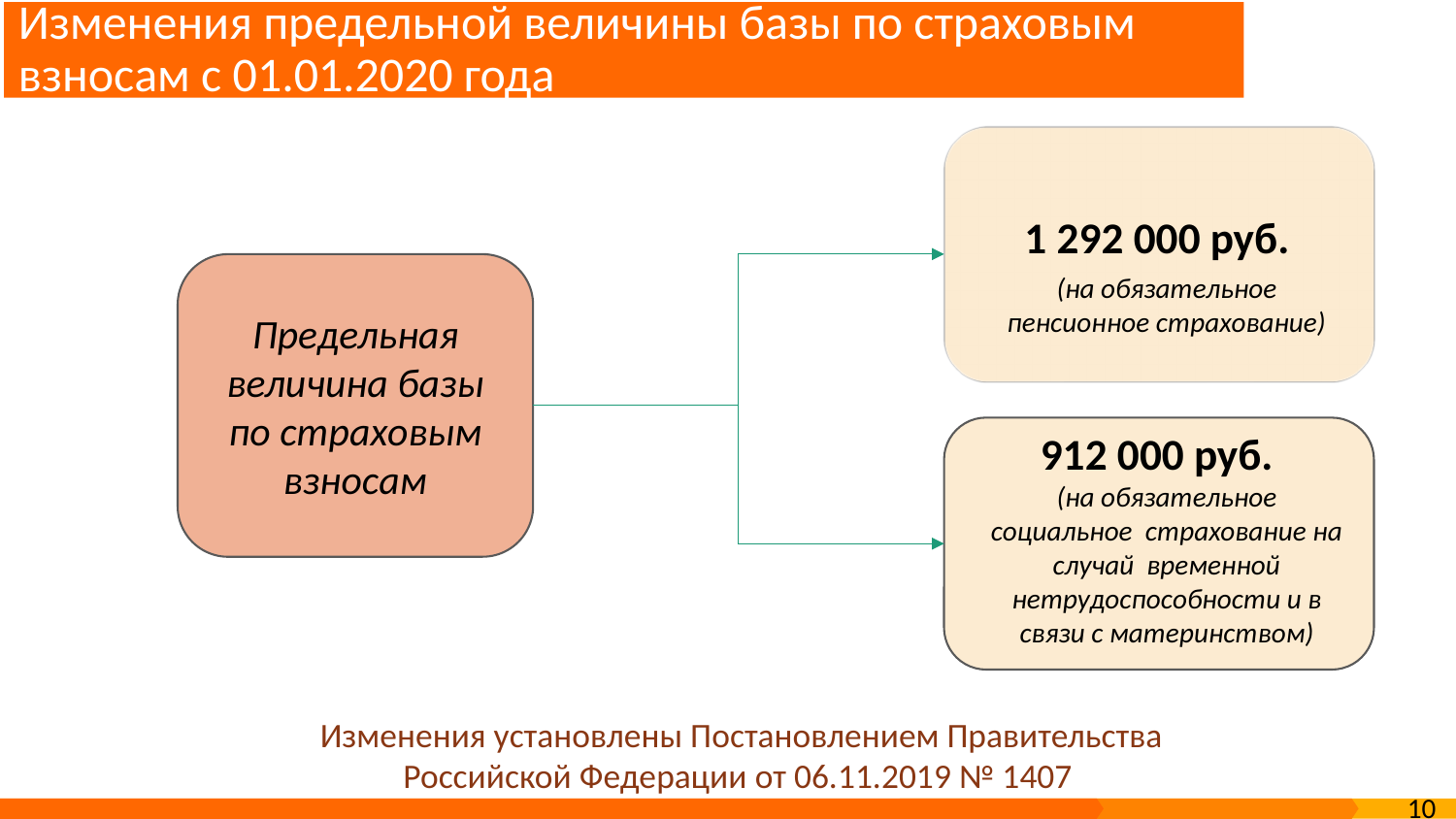

Изменения предельной величины базы по страховым взносам с 01.01.2020 года

1 292 000 руб.

(на обязательное пенсионное страхование)
Предельная величина базы по страховым взносам

912 000 руб.
(на обязательное социальное  страхование на случай  временной нетрудоспособности и в связи с материнством)

Изменения установлены Постановлением Правительства Российской Федерации от 06.11.2019 № 1407
10